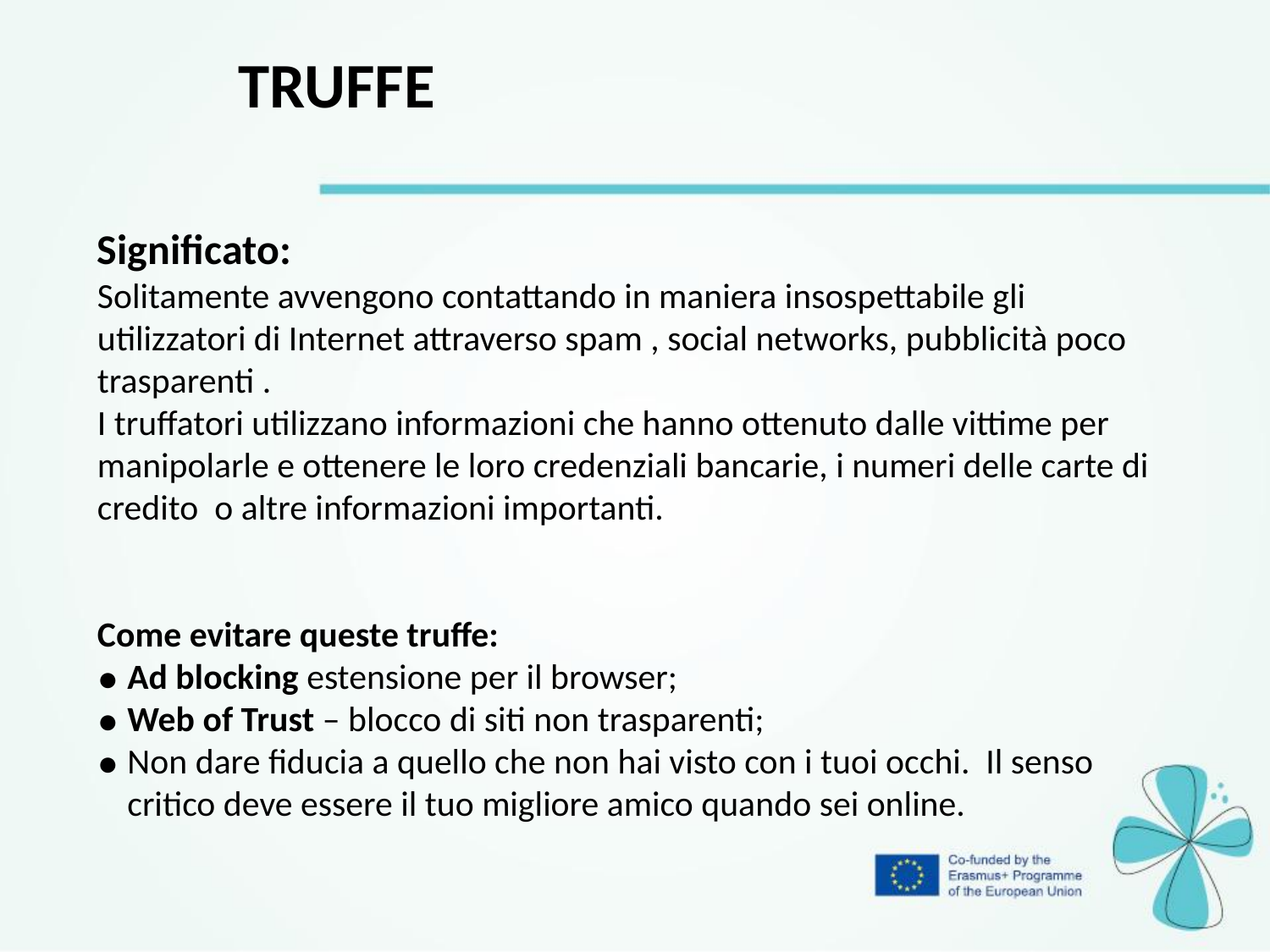

Truffe
Significato:
Solitamente avvengono contattando in maniera insospettabile gli utilizzatori di Internet attraverso spam , social networks, pubblicità poco trasparenti .
I truffatori utilizzano informazioni che hanno ottenuto dalle vittime per manipolarle e ottenere le loro credenziali bancarie, i numeri delle carte di credito  o altre informazioni importanti.

Come evitare queste truffe:
Ad blocking estensione per il browser;
Web of Trust – blocco di siti non trasparenti;
Non dare fiducia a quello che non hai visto con i tuoi occhi.  Il senso critico deve essere il tuo migliore amico quando sei online.